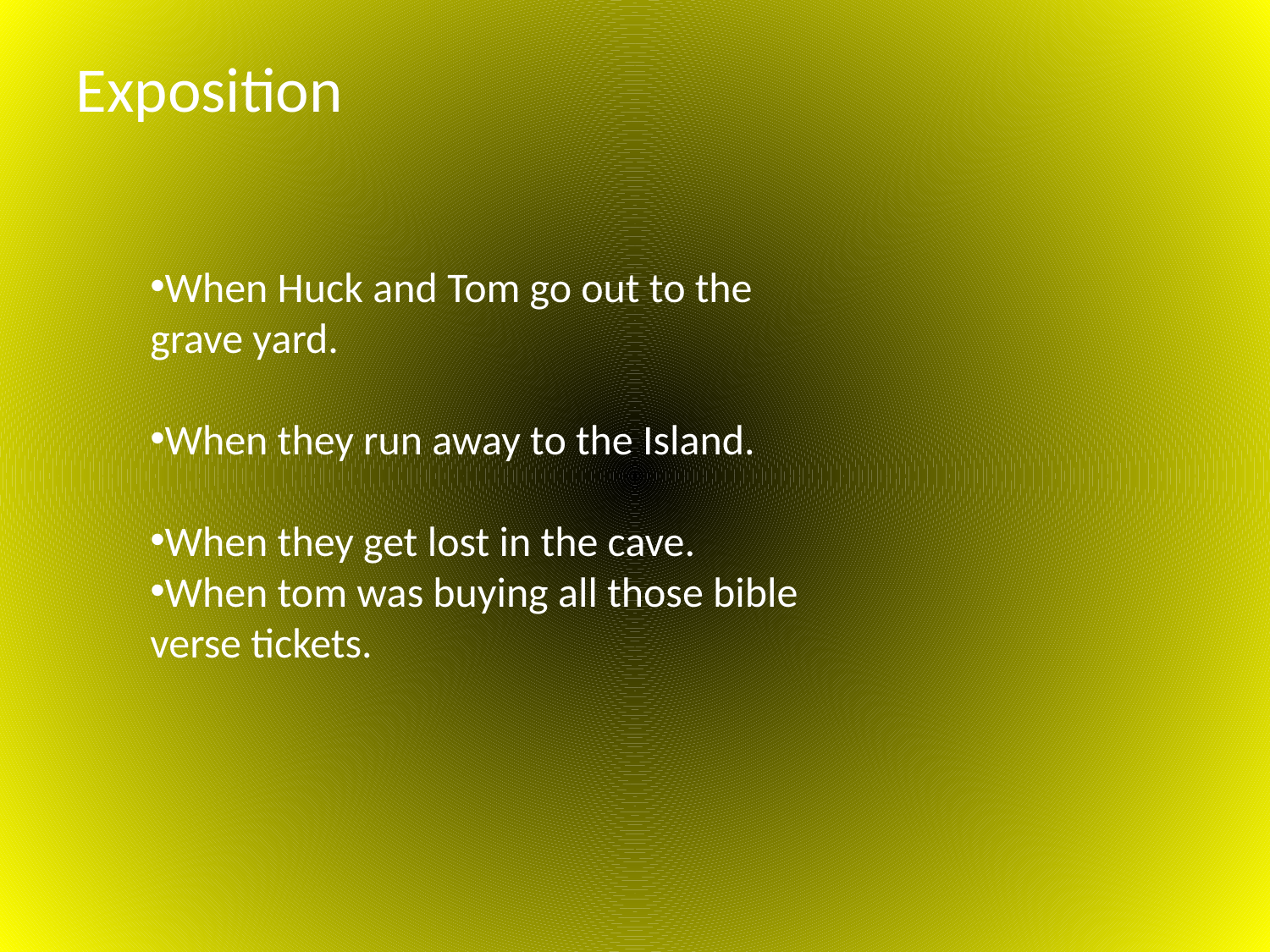

Exposition
When Huck and Tom go out to the grave yard.

When they run away to the Island.

When they get lost in the cave.
When tom was buying all those bible verse tickets.